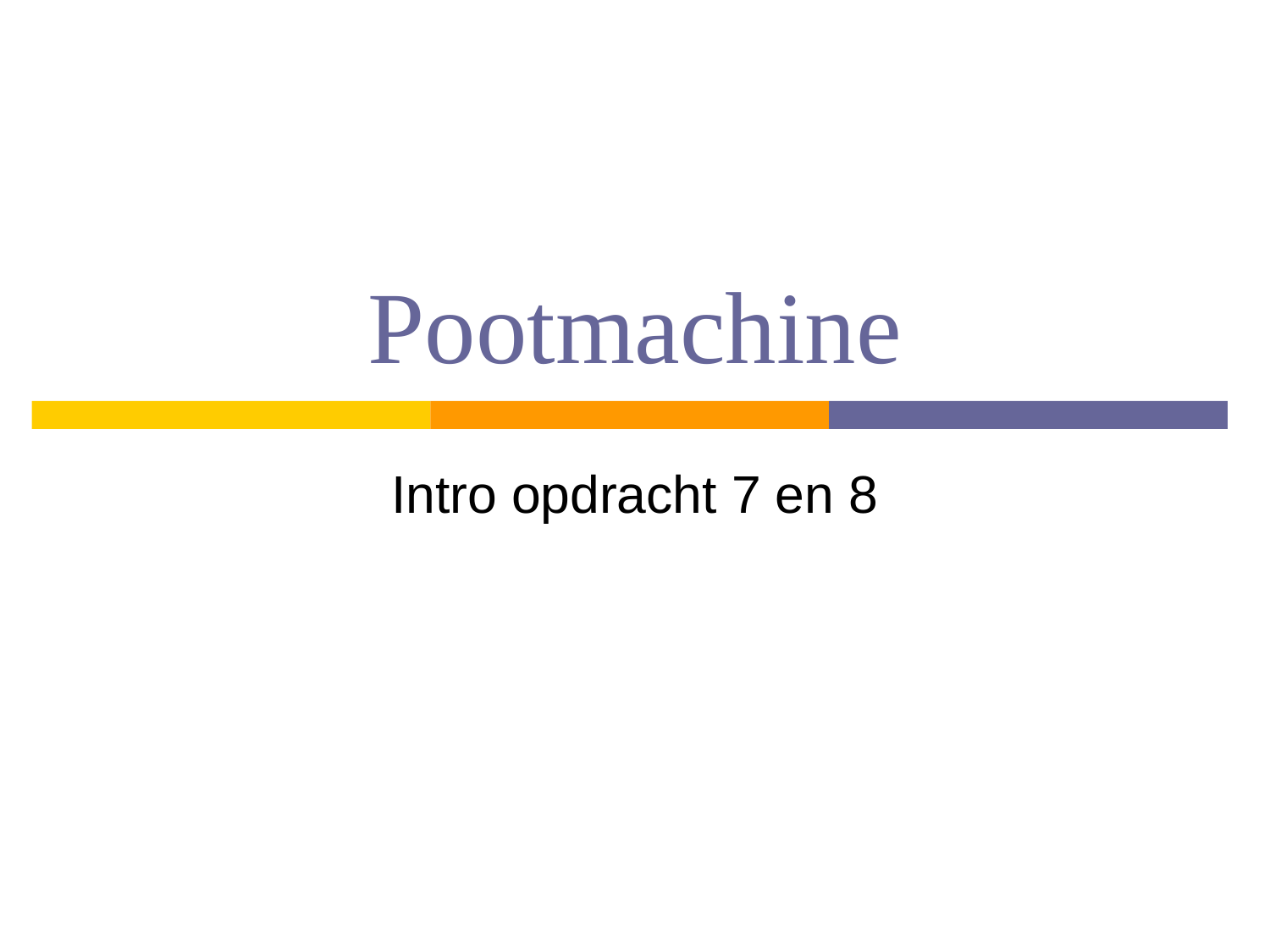

# Pootmachine
Intro opdracht 7 en 8